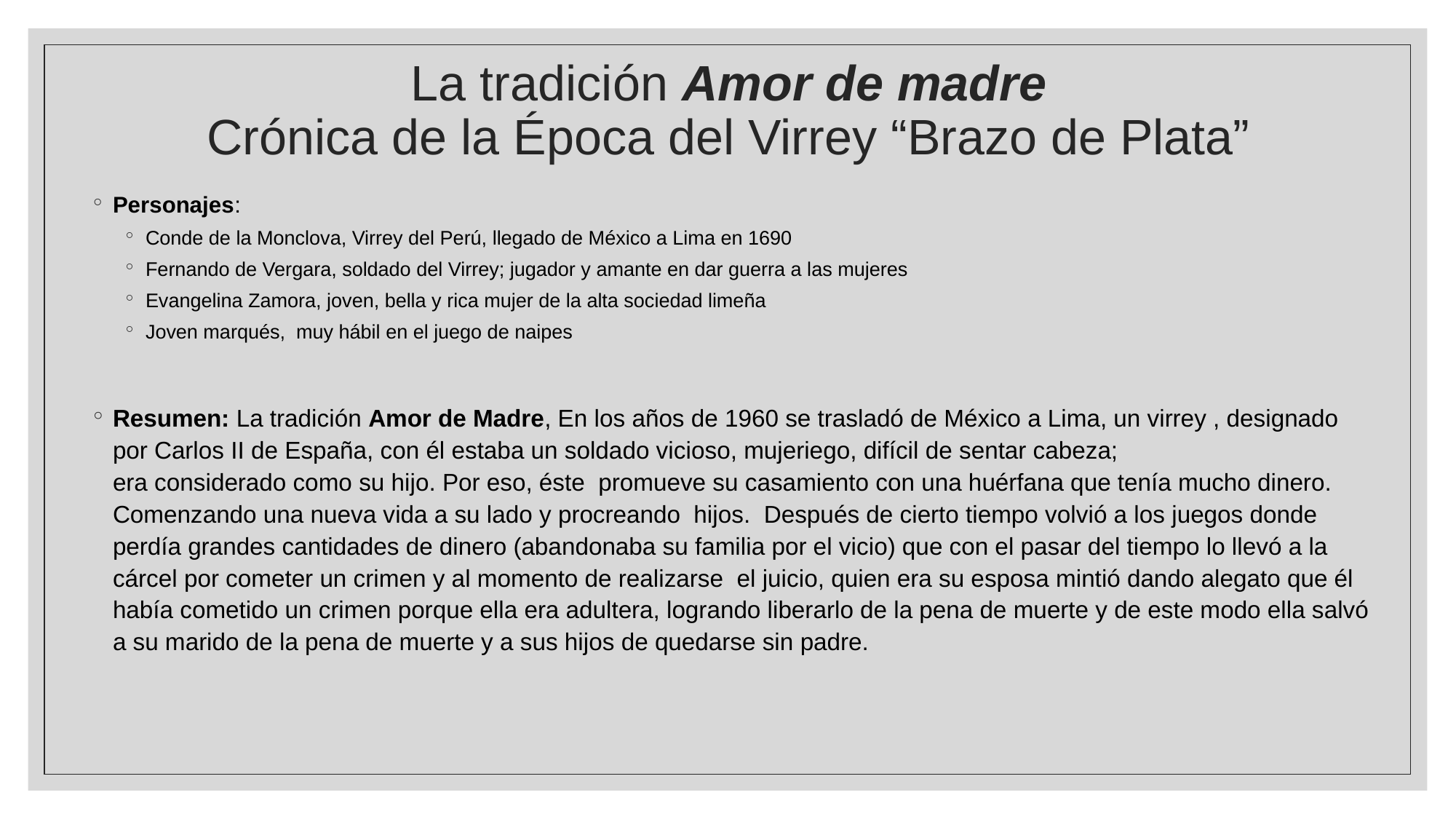

# La tradición Amor de madre Crónica de la Época del Virrey “Brazo de Plata”
Personajes:
Conde de la Monclova, Virrey del Perú, llegado de México a Lima en 1690
Fernando de Vergara, soldado del Virrey; jugador y amante en dar guerra a las mujeres
Evangelina Zamora, joven, bella y rica mujer de la alta sociedad limeña
Joven marqués,  muy hábil en el juego de naipes

Resumen: La tradición Amor de Madre, En los años de 1960 se trasladó de México a Lima, un virrey , designado por Carlos II de España, con él estaba un soldado vicioso, mujeriego, difícil de sentar cabeza; era considerado como su hijo. Por eso, éste  promueve su casamiento con una huérfana que tenía mucho dinero. Comenzando una nueva vida a su lado y procreando  hijos.  Después de cierto tiempo volvió a los juegos donde perdía grandes cantidades de dinero (abandonaba su familia por el vicio) que con el pasar del tiempo lo llevó a la cárcel por cometer un crimen y al momento de realizarse  el juicio, quien era su esposa mintió dando alegato que él había cometido un crimen porque ella era adultera, logrando liberarlo de la pena de muerte y de este modo ella salvó a su marido de la pena de muerte y a sus hijos de quedarse sin padre.